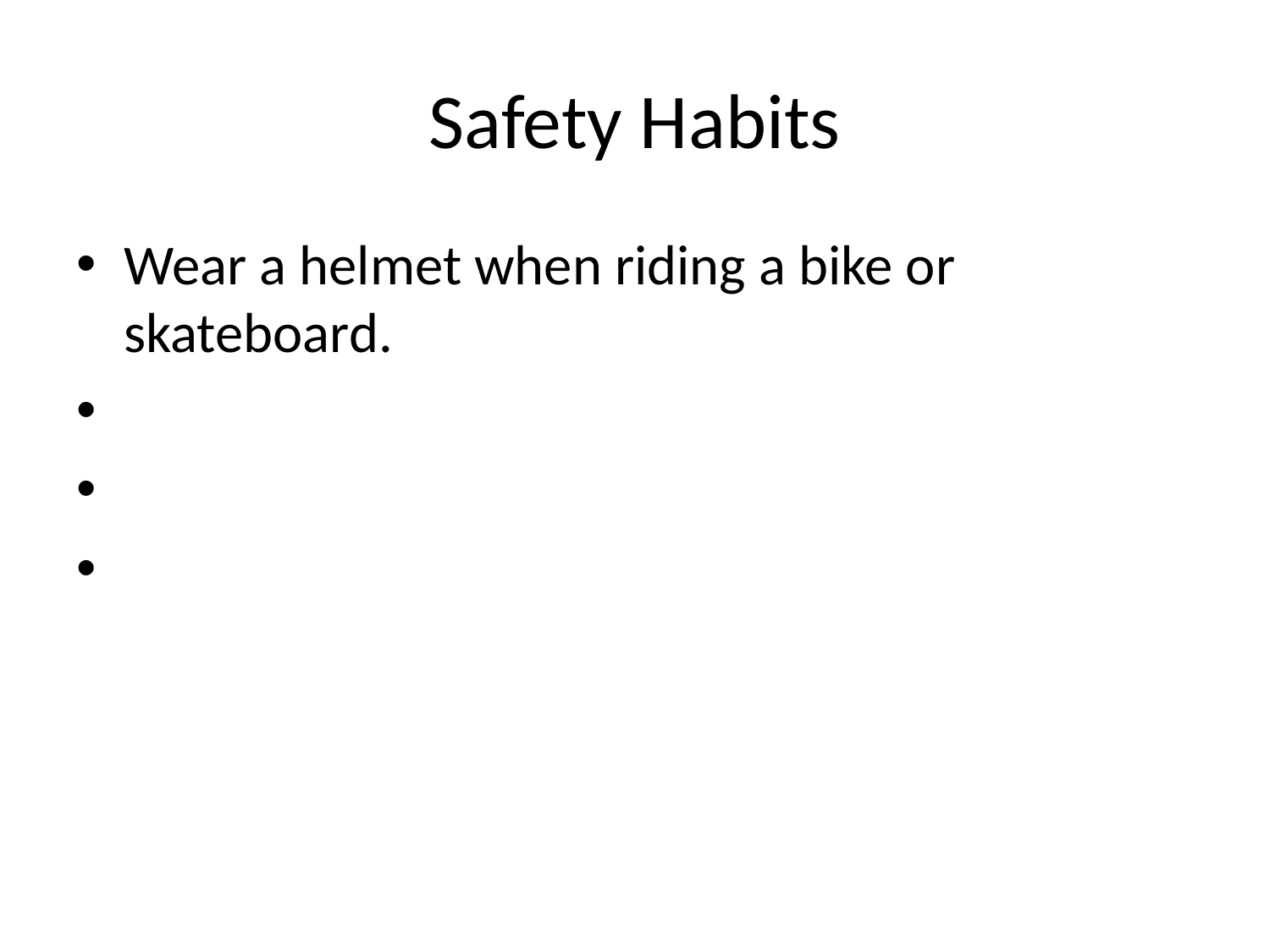

# Safety Habits
Wear a helmet when riding a bike or skateboard.